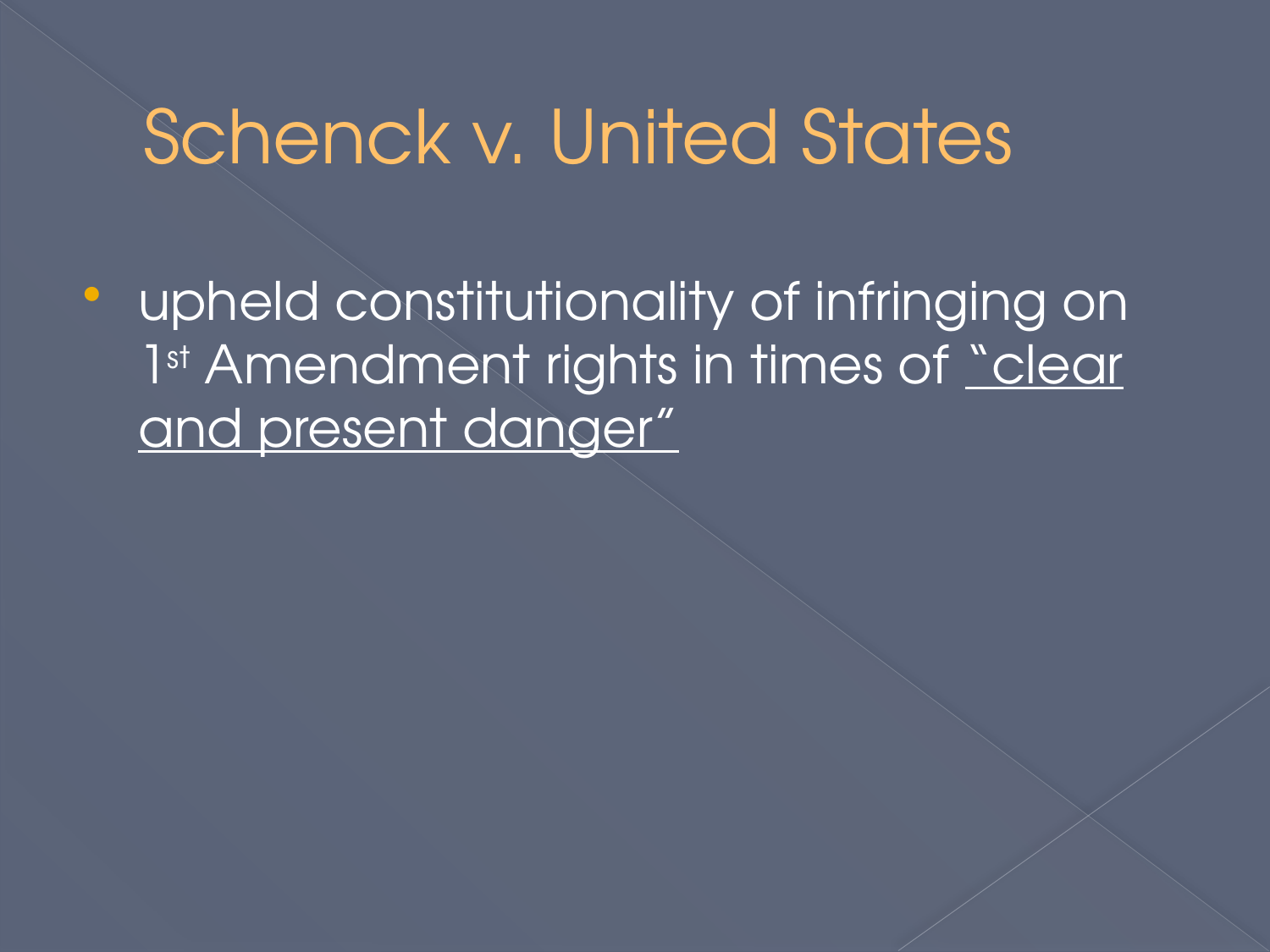

# Schenck v. United States
upheld constitutionality of infringing on 1st Amendment rights in times of “clear and present danger”